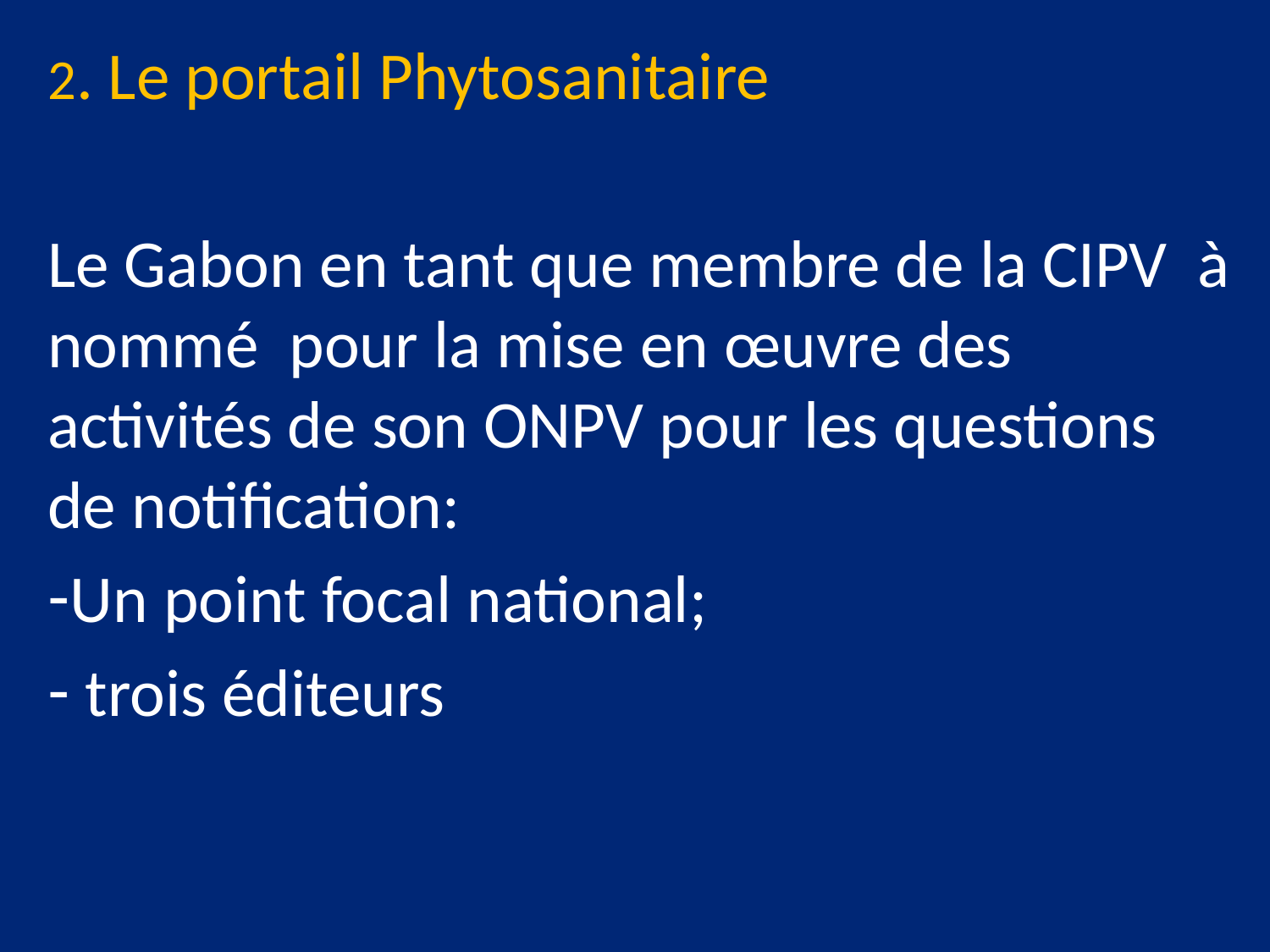

2. Le portail Phytosanitaire

Le Gabon en tant que membre de la CIPV  à nommé  pour la mise en œuvre des activités de son ONPV pour les questions de notification:
Un point focal national;
 trois éditeurs